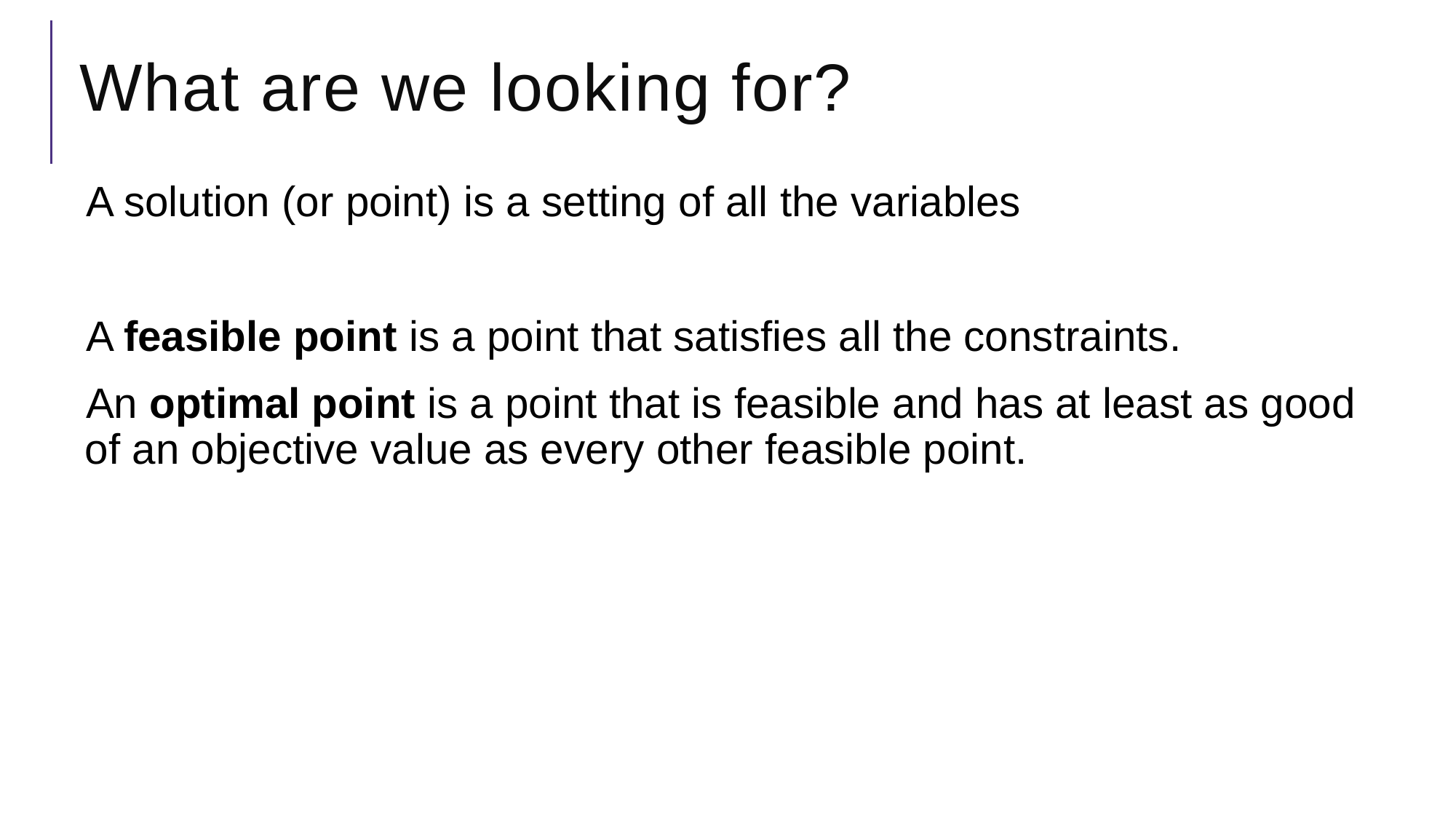

# What are we looking for?
A solution (or point) is a setting of all the variables

A feasible point is a point that satisfies all the constraints.
An optimal point is a point that is feasible and has at least as good of an objective value as every other feasible point.